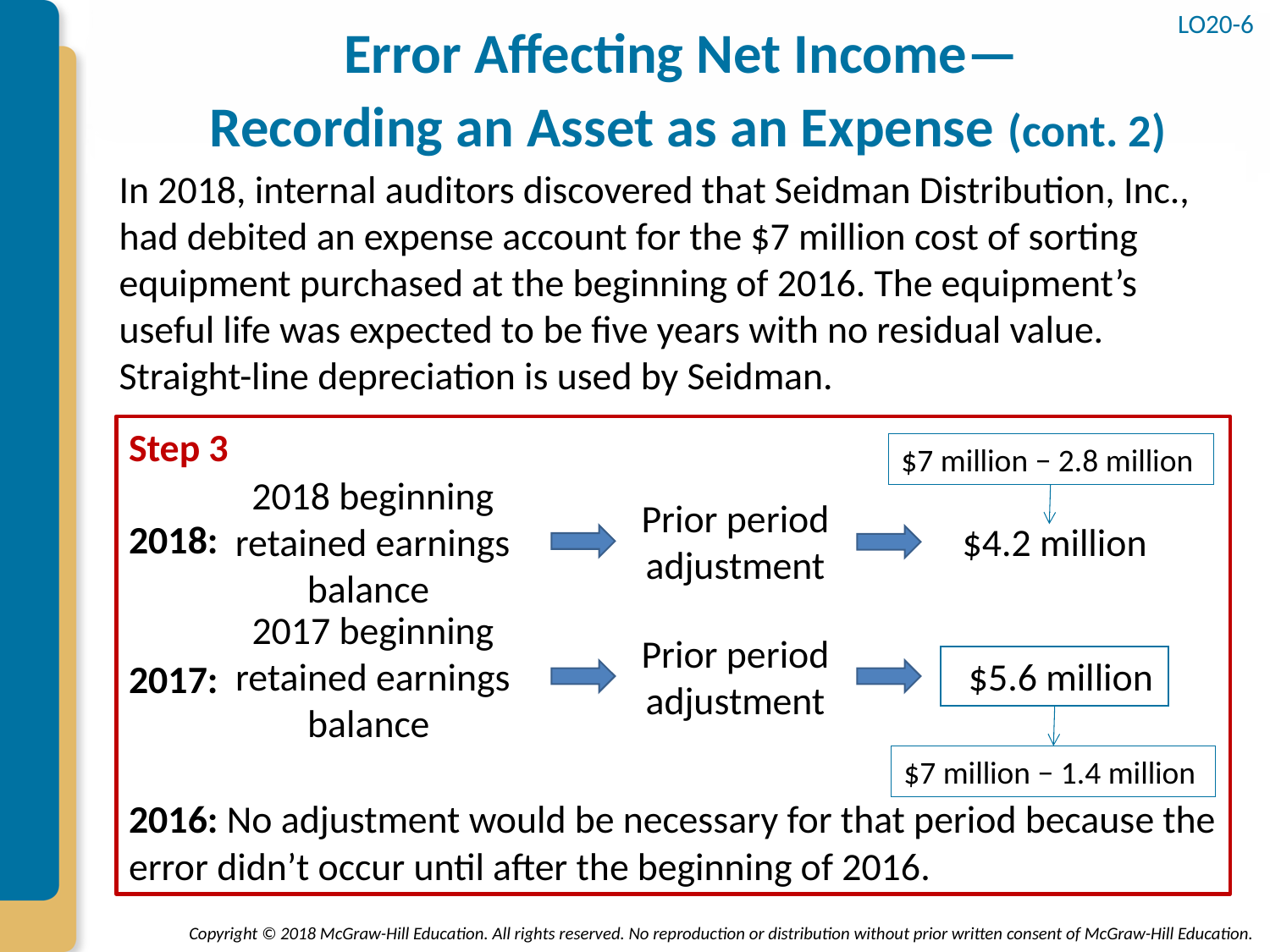

# Error Affecting Net Income— Recording an Asset as an Expense (cont. 2)
LO20-6
In 2018, internal auditors discovered that Seidman Distribution, Inc., had debited an expense account for the $7 million cost of sorting equipment purchased at the beginning of 2016. The equipment’s useful life was expected to be five years with no residual value. Straight-line depreciation is used by Seidman.

Step 3

2018:

2017:

2016: No adjustment would be necessary for that period because the error didn’t occur until after the beginning of 2016.
$7 million − 2.8 million
2018 beginning retained earnings balance
Prior period adjustment
$4.2 million

2017 beginning retained earnings balance
Prior period adjustment

$5.6 million

$7 million − 1.4 million